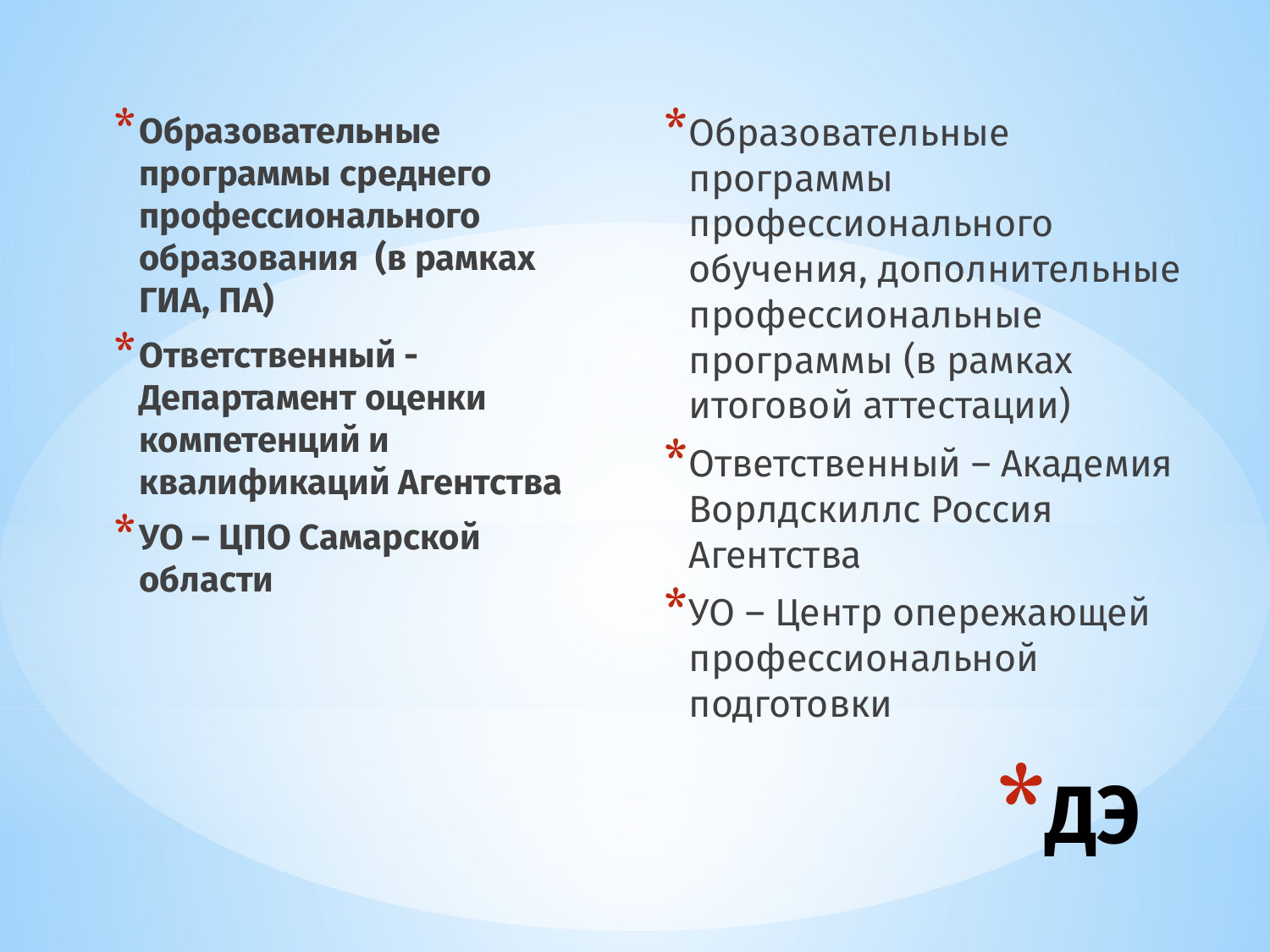

Образовательные программы среднего профессионального образования  (в рамках ГИА, ПА)
Ответственный - Департамент оценки компетенций и квалификаций Агентства
УО – ЦПО Самарской области
Образовательные программы профессионального обучения, дополнительные профессиональные программы (в рамках итоговой аттестации)
Ответственный – Академия Ворлдскиллс Россия Агентства
УО – Центр опережающей профессиональной подготовки

# ДЭ